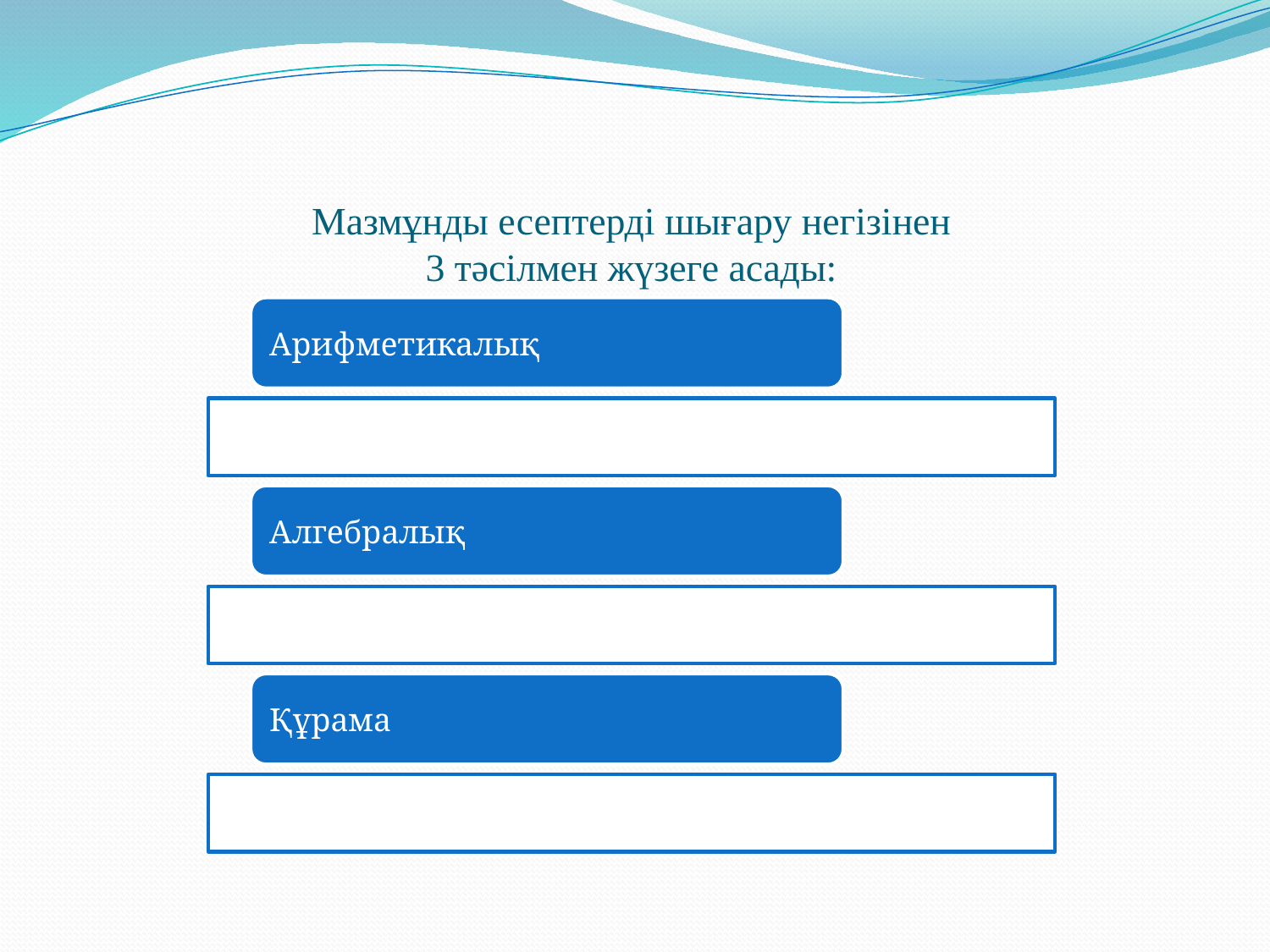

# Мазмұнды есептерді шығару негізінен 3 тәсілмен жүзеге асады:
Арифметикалық
Алгебралық
Құрама